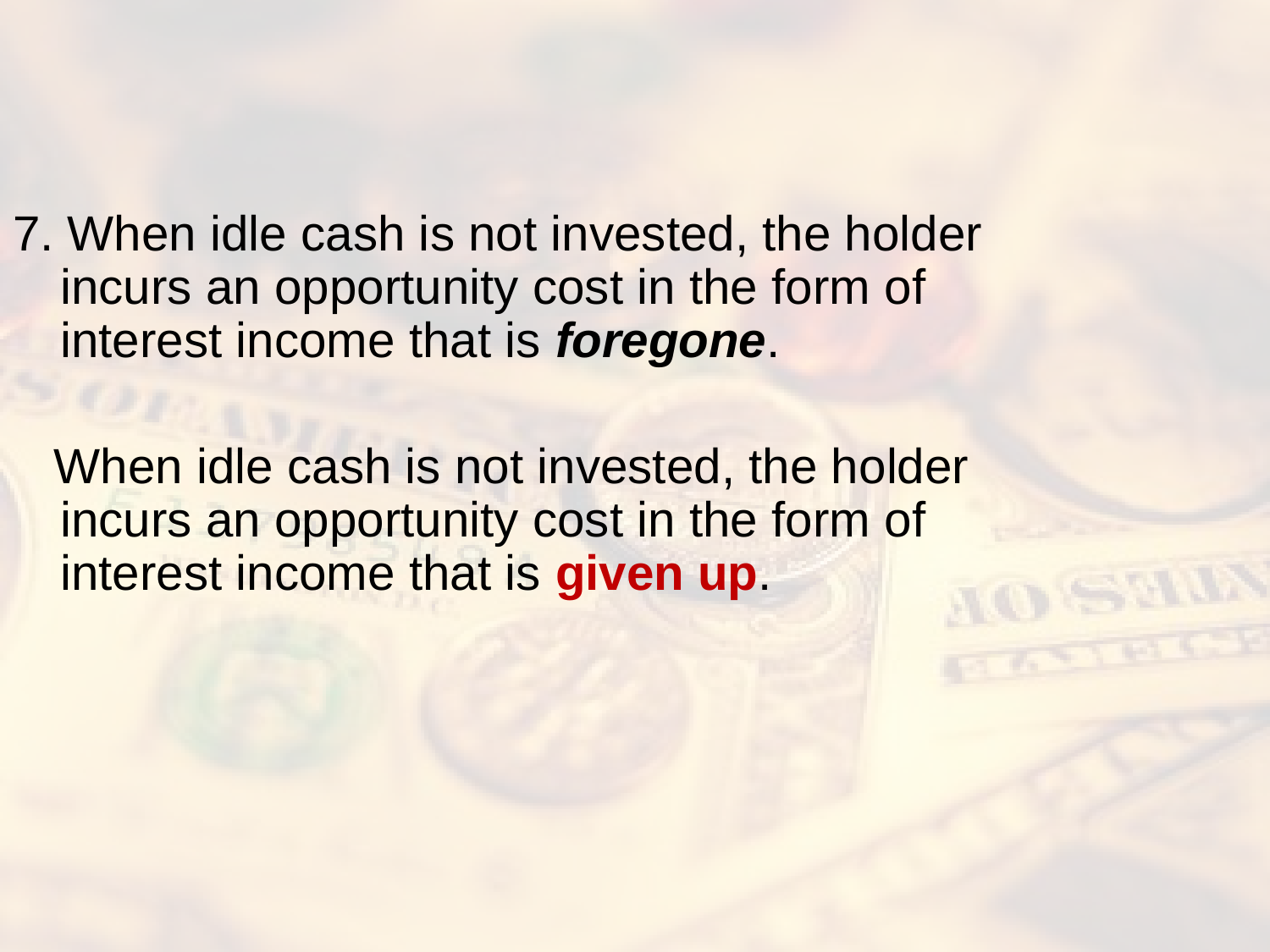

#
7. When idle cash is not invested, the holder incurs an opportunity cost in the form of interest income that is foregone.

   When idle cash is not invested, the holder incurs an opportunity cost in the form of interest income that is given up.